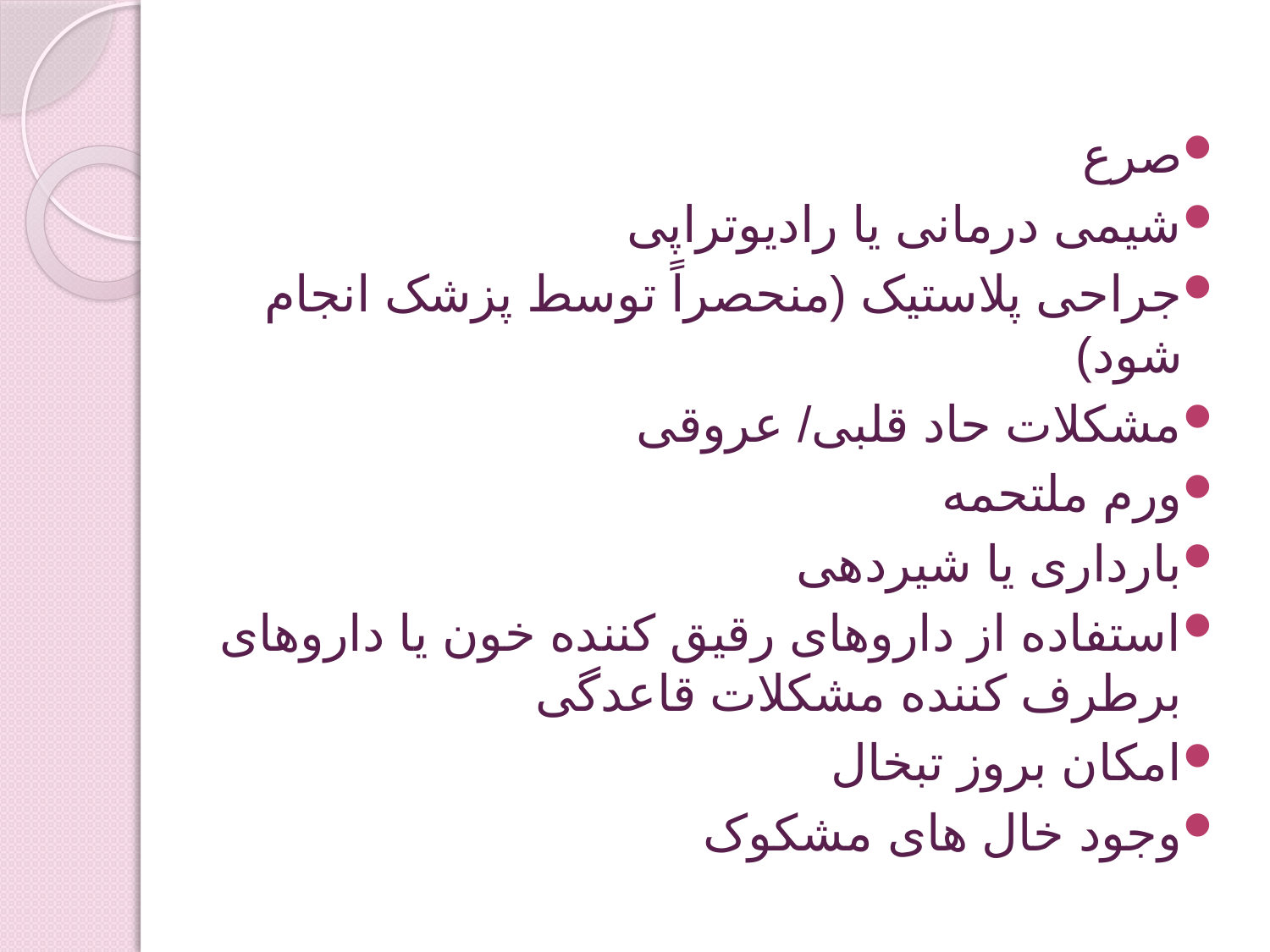

صرع
شیمی درمانی یا رادیوتراپی
جراحی پلاستیک (منحصراً توسط پزشک انجام شود)
مشکلات حاد قلبی/ عروقی
ورم ملتحمه
بارداری یا شیردهی
استفاده از داروهای رقیق کننده خون یا داروهای برطرف کننده مشکلات قاعدگی
امکان بروز تبخال
وجود خال های مشکوک